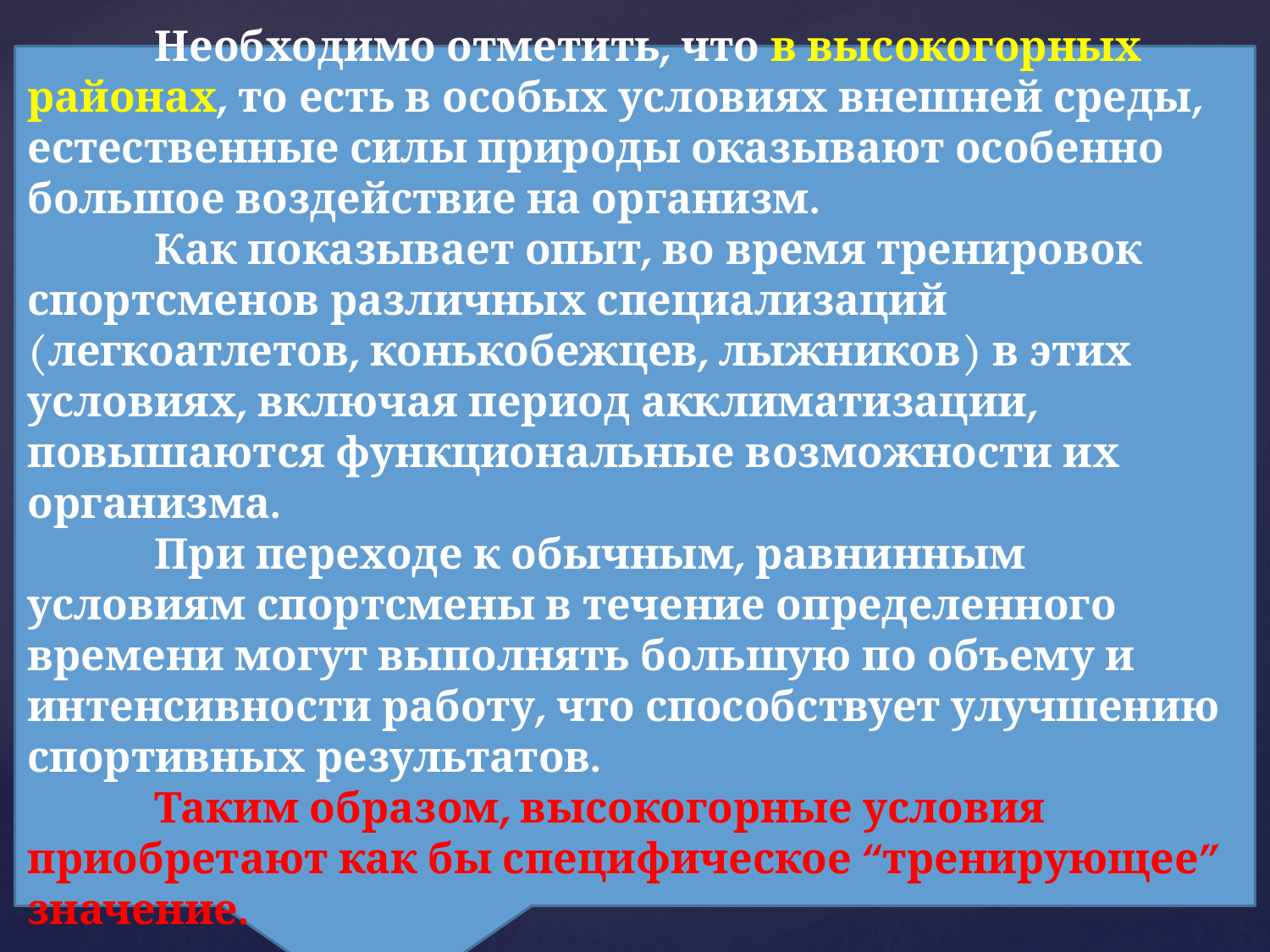

Необходимо отметить, что в высокогорных районах, то есть в особых условиях внешней среды, естественные силы природы оказывают особенно большое воздействие на организм.
	Как показывает опыт, во время тренировок спортсменов различных специализаций (легкоатлетов, конькобежцев, лыжников) в этих условиях, включая период акклиматизации, повышаются функциональные возможности их организма.
	При переходе к обычным, равнинным условиям спортсмены в течение определенного времени могут выполнять большую по объему и интенсивности работу, что способствует улучшению спортивных результатов.
	Таким образом, высокогорные условия приобретают как бы специфическое “тренирующее” значение.
#